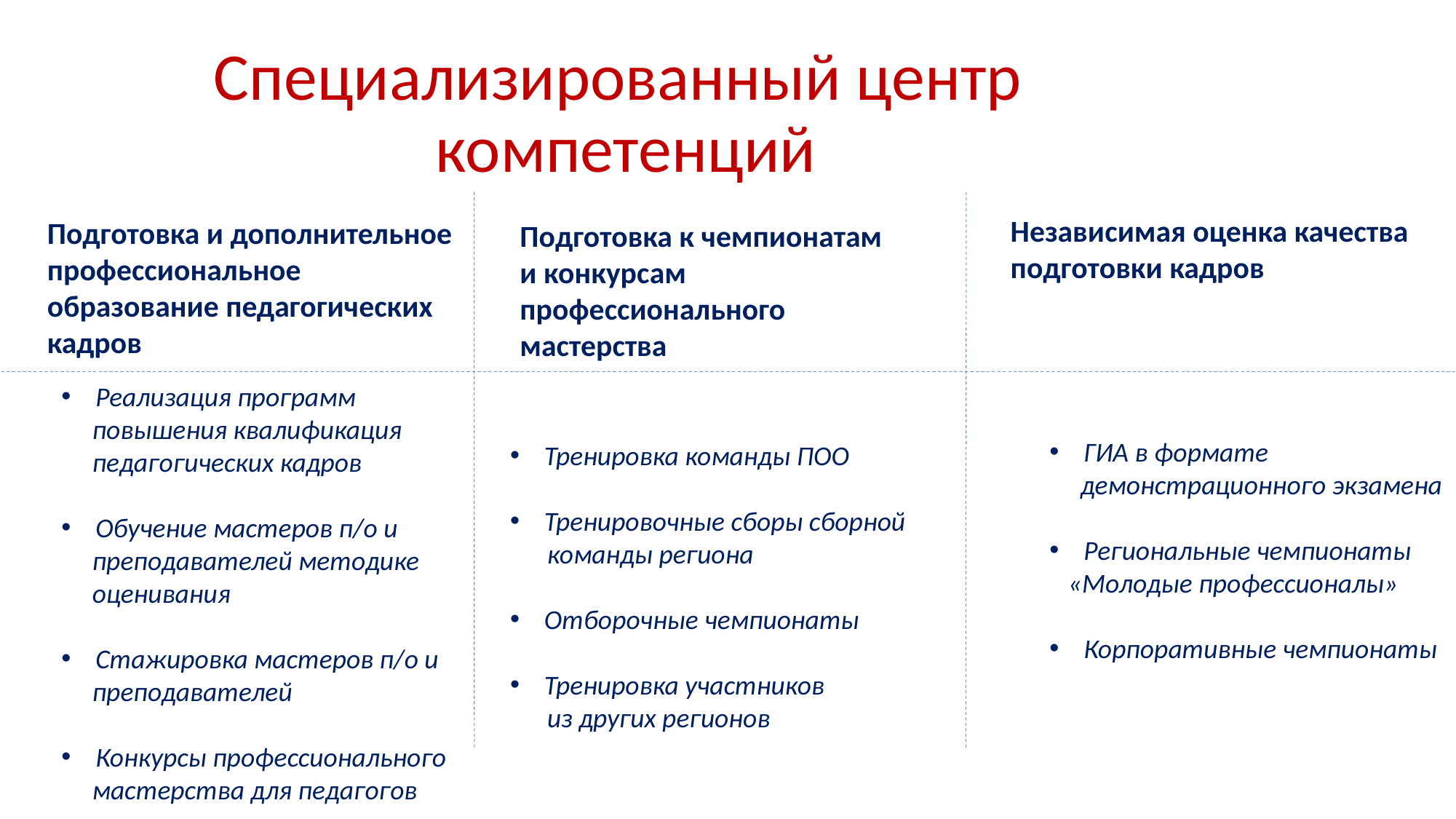

# Специализированный центр компетенций
Независимая оценка качества подготовки кадров
Подготовка и дополнительное профессиональное  образование педагогических кадров
Подготовка к чемпионатам и конкурсам профессионального мастерства
Реализация программ
     повышения квалификация
     педагогических кадров

Обучение мастеров п/о и
     преподавателей методике
     оценивания

Стажировка мастеров п/о и
     преподавателей

Конкурсы профессионального
     мастерства для педагогов

ГИА в формате
     демонстрационного экзамена

Региональные чемпионаты
   «Молодые профессионалы»

Корпоративные чемпионаты
Тренировка команды ПОО

Тренировочные сборы сборной
      команды региона

Отборочные чемпионаты

Тренировка участников
      из других регионов